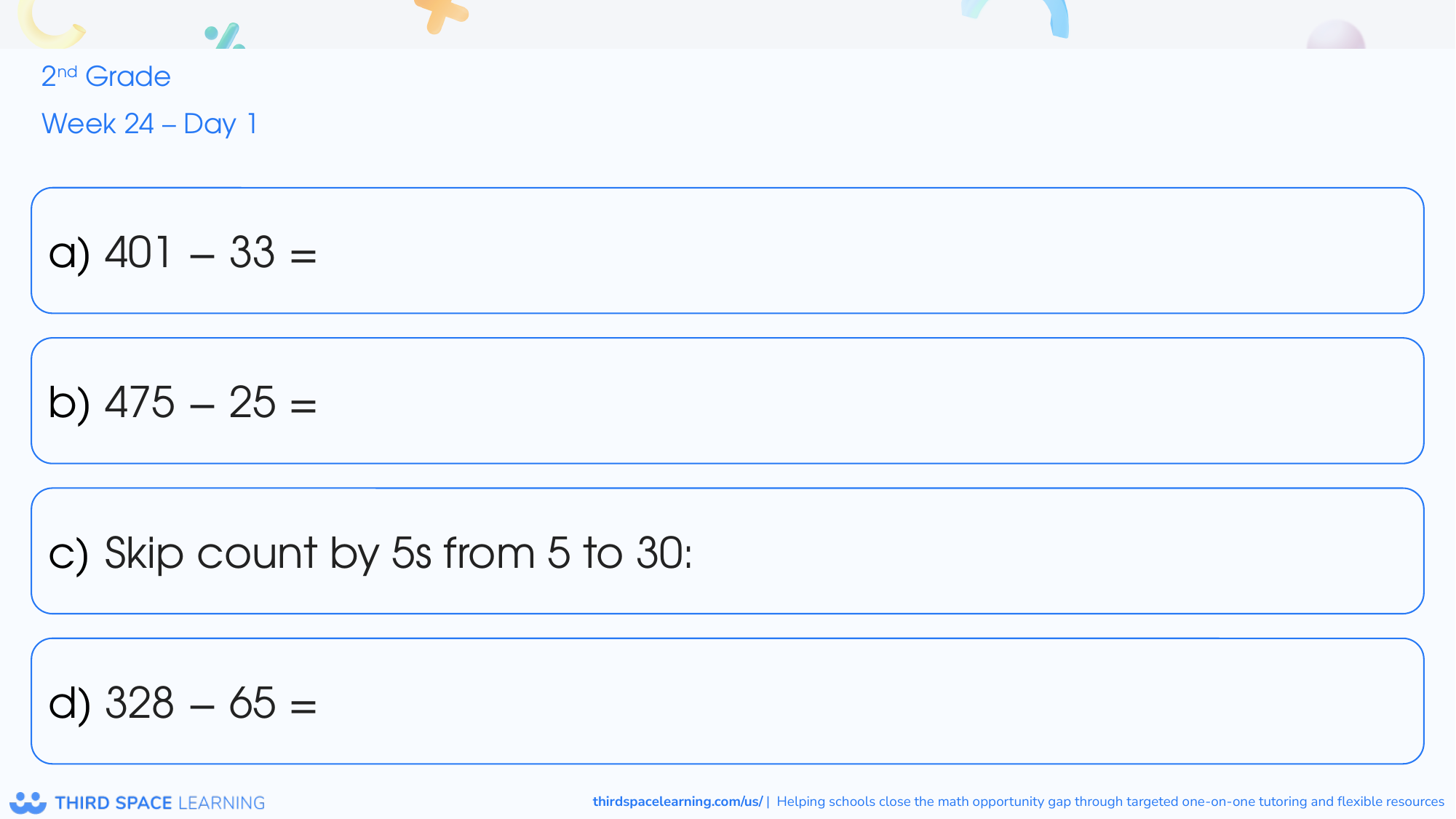

2nd Grade
Week 24 – Day 1
401 − 33 =
475 − 25 =
Skip count by 5s from 5 to 30:
328 − 65 =